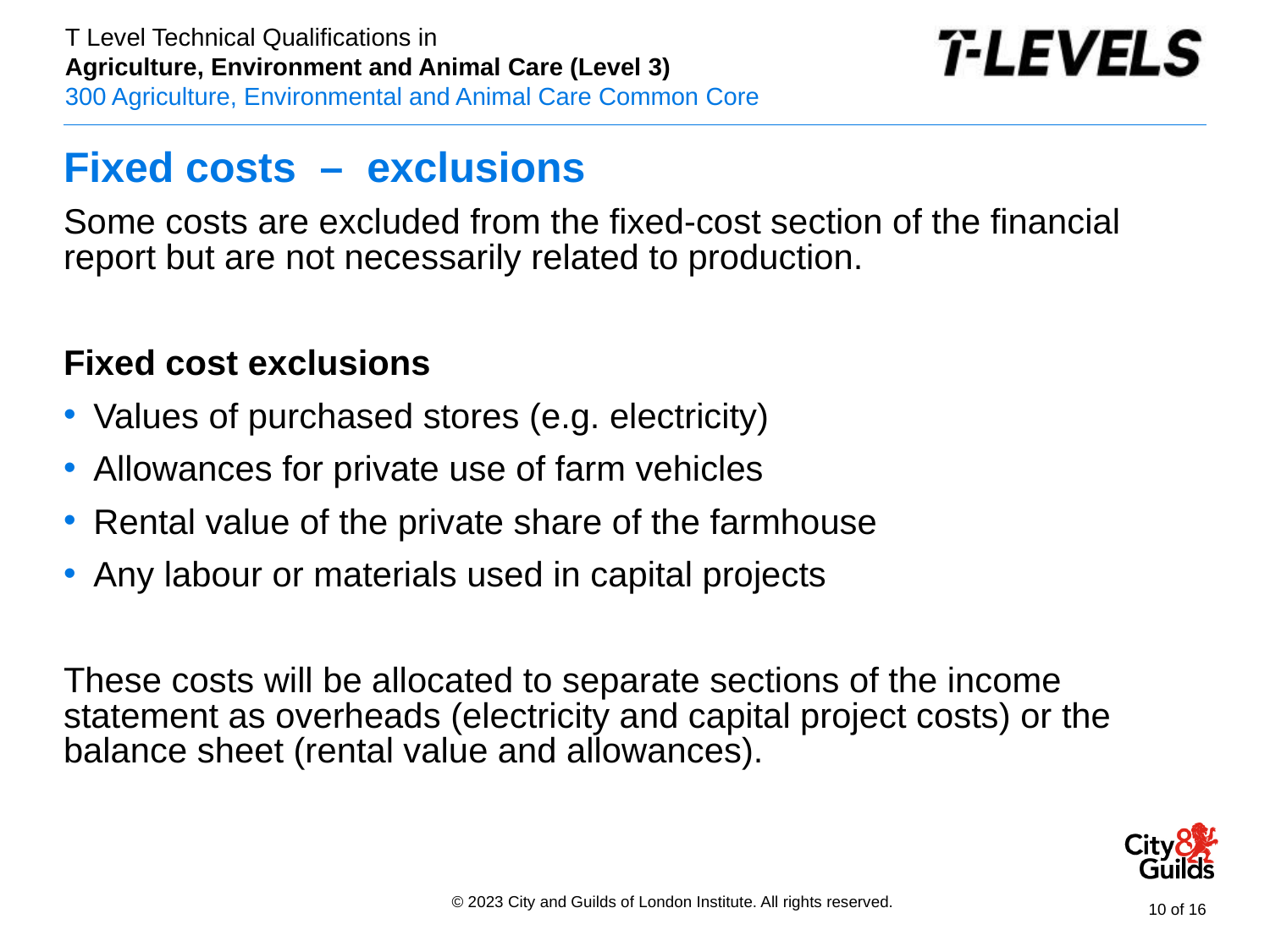

# Fixed costs  –  exclusions
Some costs are excluded from the fixed-cost section of the financial report but are not necessarily related to production.

Fixed cost exclusions
Values of purchased stores (e.g. electricity)
Allowances for private use of farm vehicles
Rental value of the private share of the farmhouse
Any labour or materials used in capital projects

These costs will be allocated to separate sections of the income statement as overheads (electricity and capital project costs) or the balance sheet (rental value and allowances).